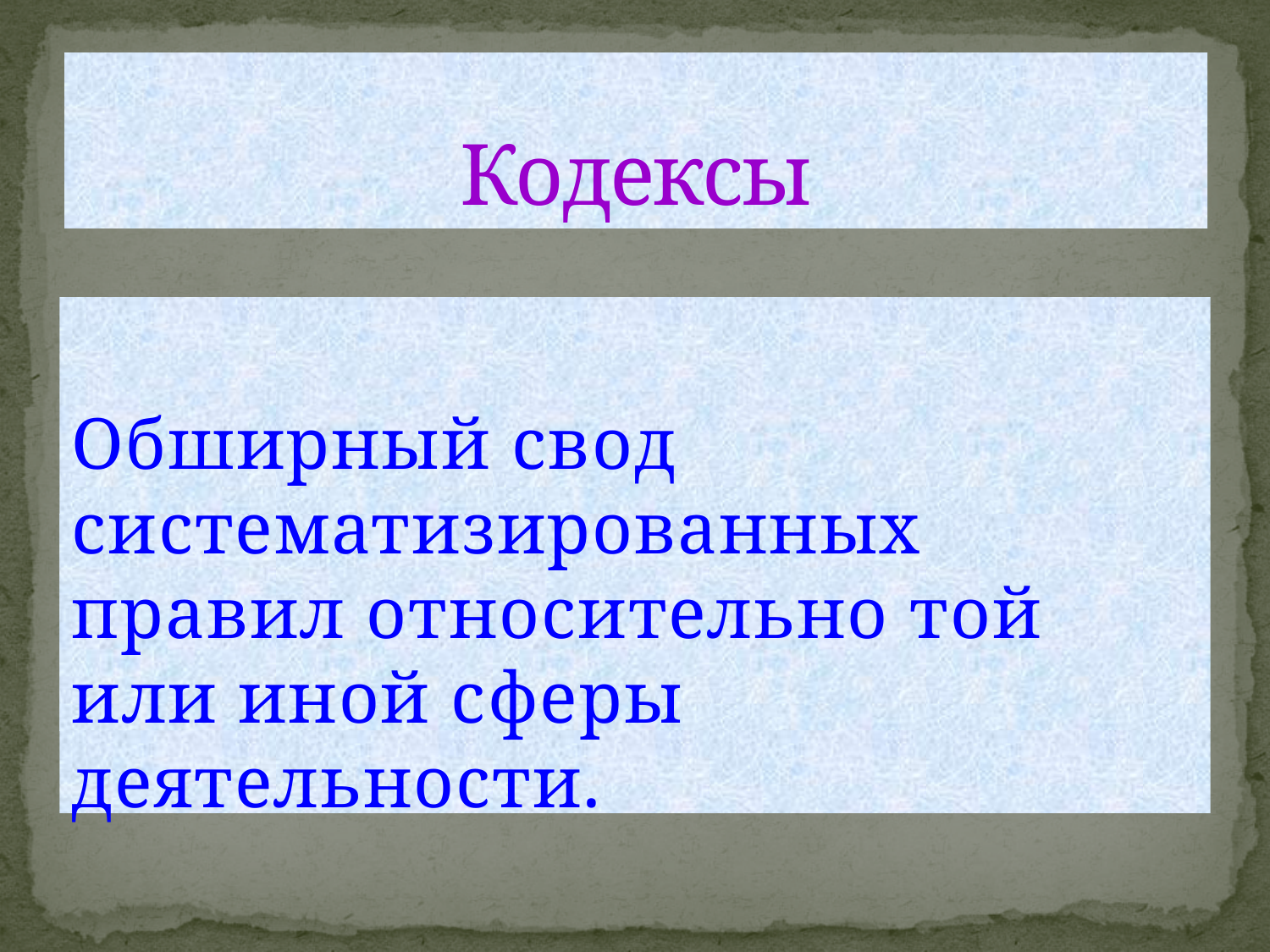

# Кодексы

Обширный свод систематизированных правил относительно той или иной сферы деятельности.